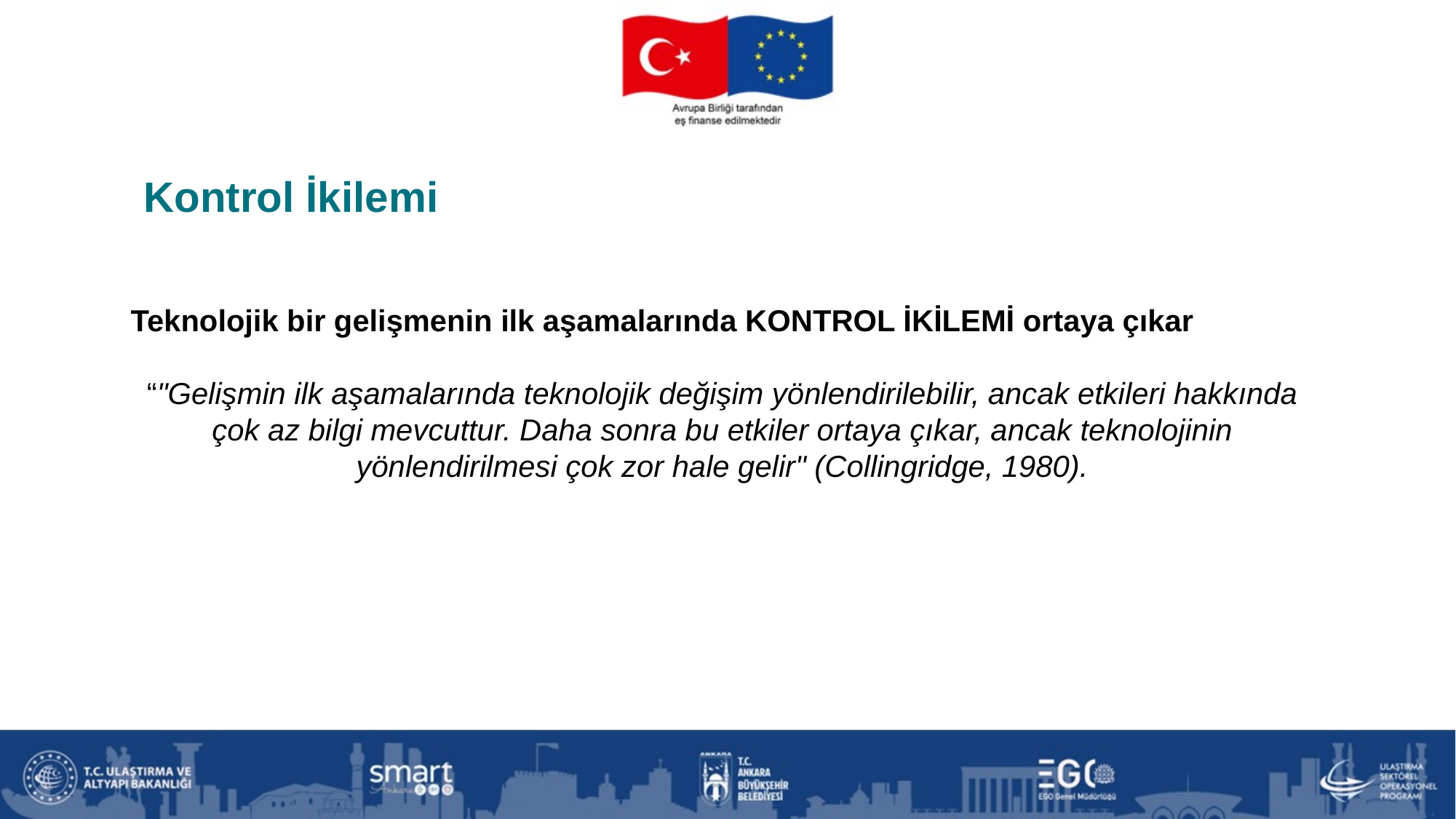

Kontrol İkilemi
Teknolojik bir gelişmenin ilk aşamalarında KONTROL İKİLEMİ ortaya çıkar

“"Gelişmin ilk aşamalarında teknolojik değişim yönlendirilebilir, ancak etkileri hakkında çok az bilgi mevcuttur. Daha sonra bu etkiler ortaya çıkar, ancak teknolojinin yönlendirilmesi çok zor hale gelir" (Collingridge, 1980).